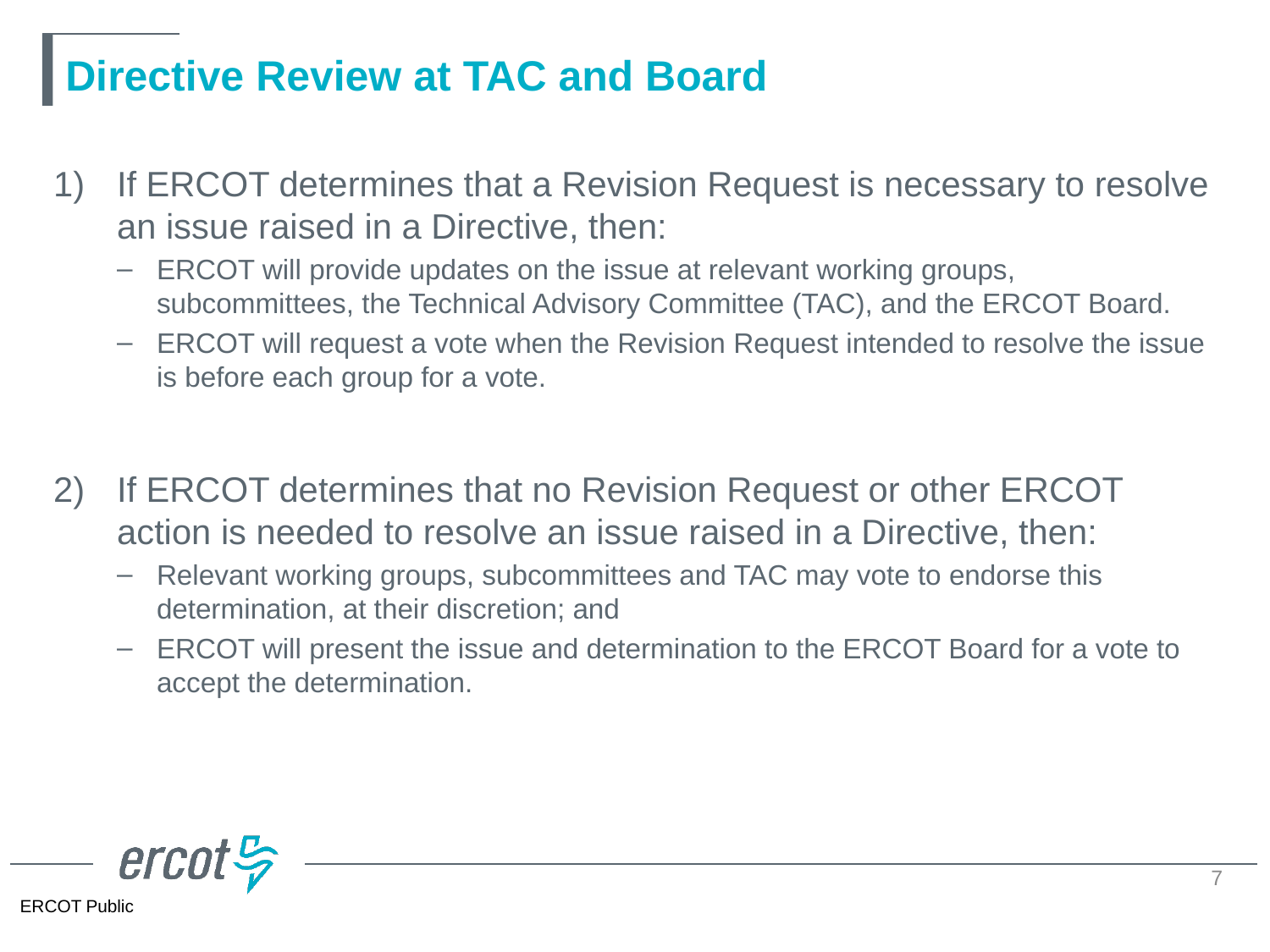

# Directive Review at TAC and Board
If ERCOT determines that a Revision Request is necessary to resolve an issue raised in a Directive, then:
ERCOT will provide updates on the issue at relevant working groups, subcommittees, the Technical Advisory Committee (TAC), and the ERCOT Board.
ERCOT will request a vote when the Revision Request intended to resolve the issue is before each group for a vote.

If ERCOT determines that no Revision Request or other ERCOT action is needed to resolve an issue raised in a Directive, then:
Relevant working groups, subcommittees and TAC may vote to endorse this determination, at their discretion; and
ERCOT will present the issue and determination to the ERCOT Board for a vote to accept the determination.
7